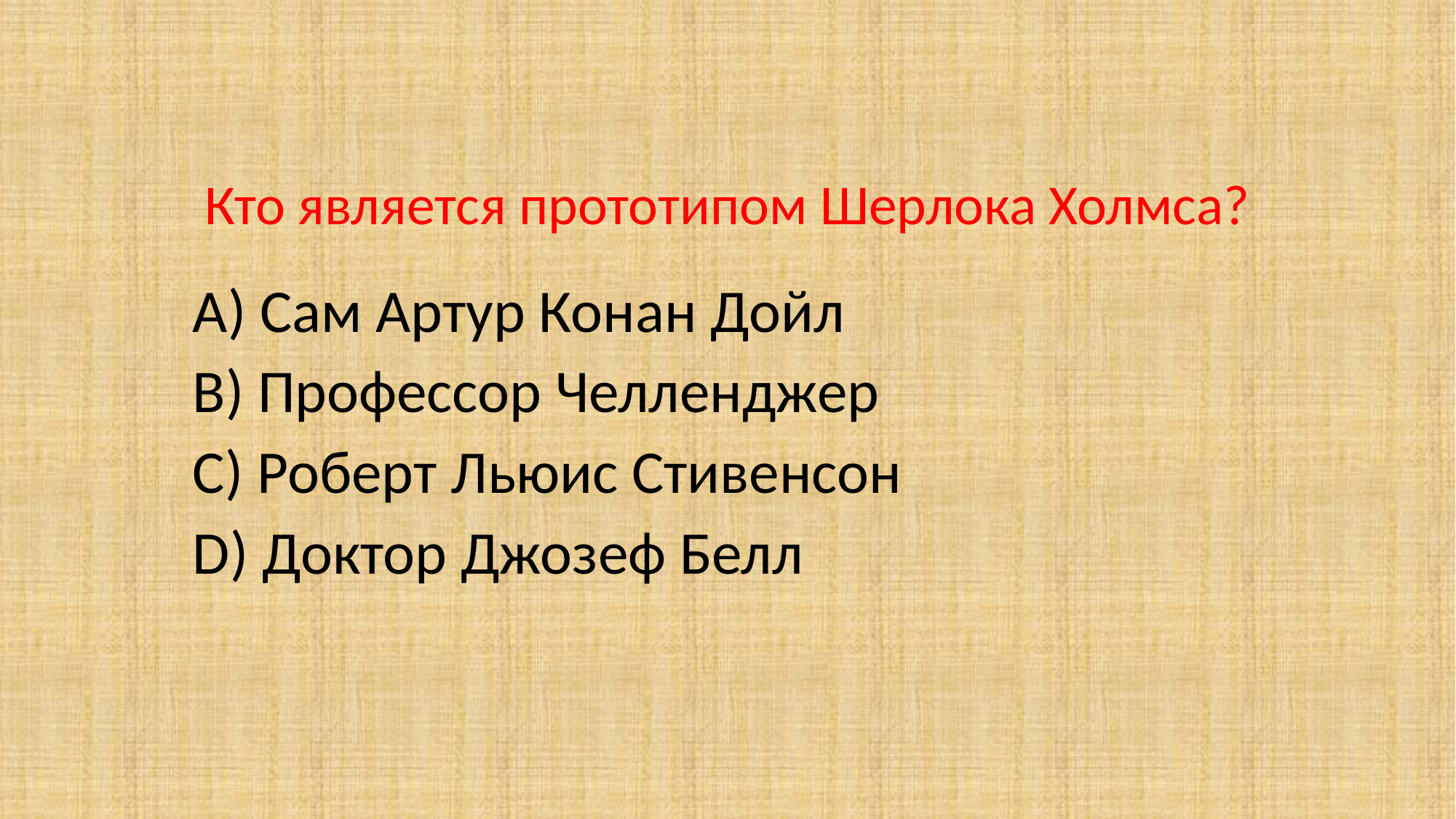

# Кто является прототипом Шерлока Холмса?
A) Сам Артур Конан Дойл
B) Профессор Челленджер
C) Роберт Льюис Стивенсон
D) Доктор Джозеф Белл